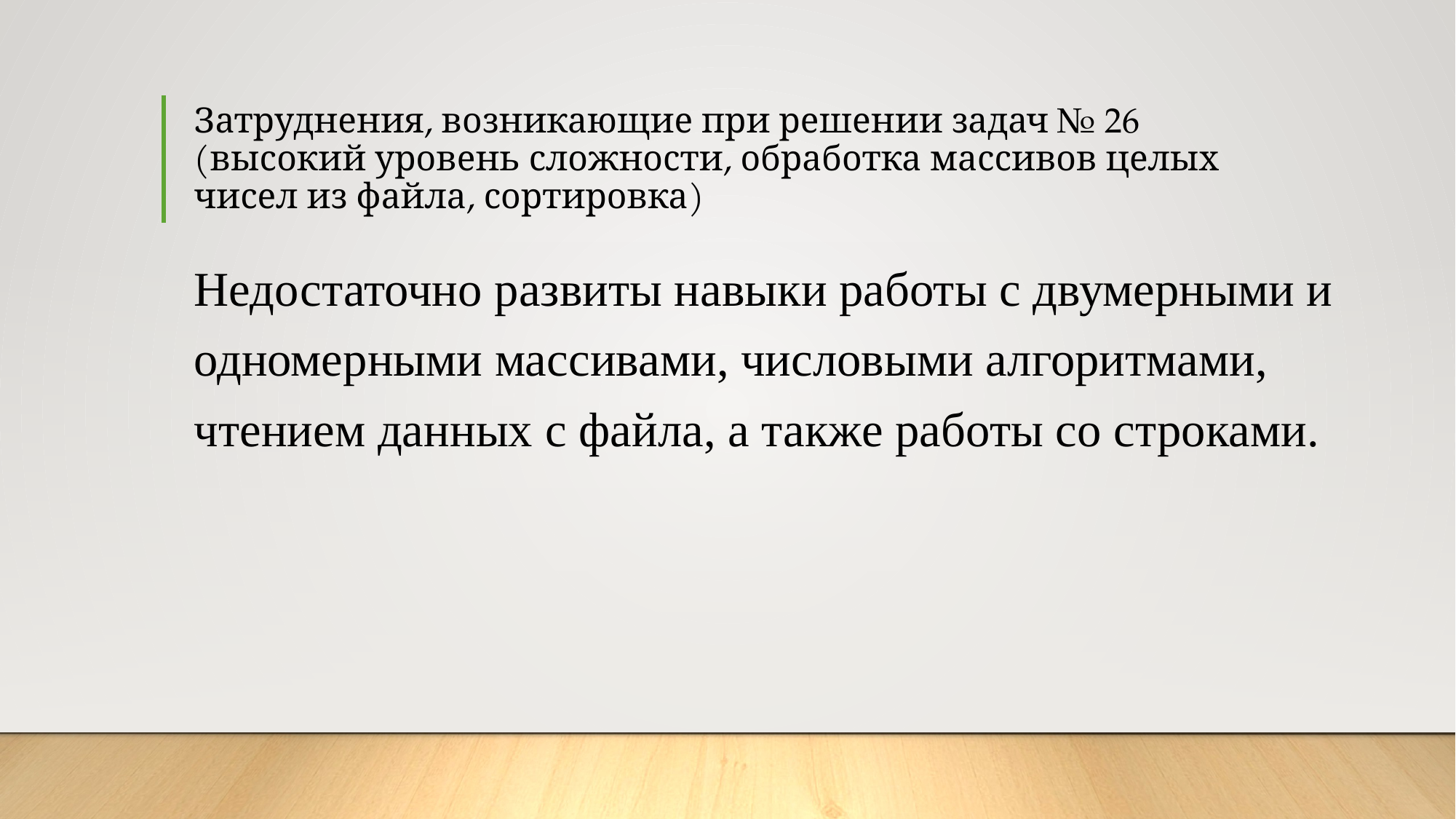

# Затруднения, возникающие при решении задач № 26 (высокий уровень сложности, обработка массивов целых чисел из файла, сортировка)
Недостаточно развиты навыки работы с двумерными и одномерными массивами, числовыми алгоритмами, чтением данных с файла, а также работы со строками.